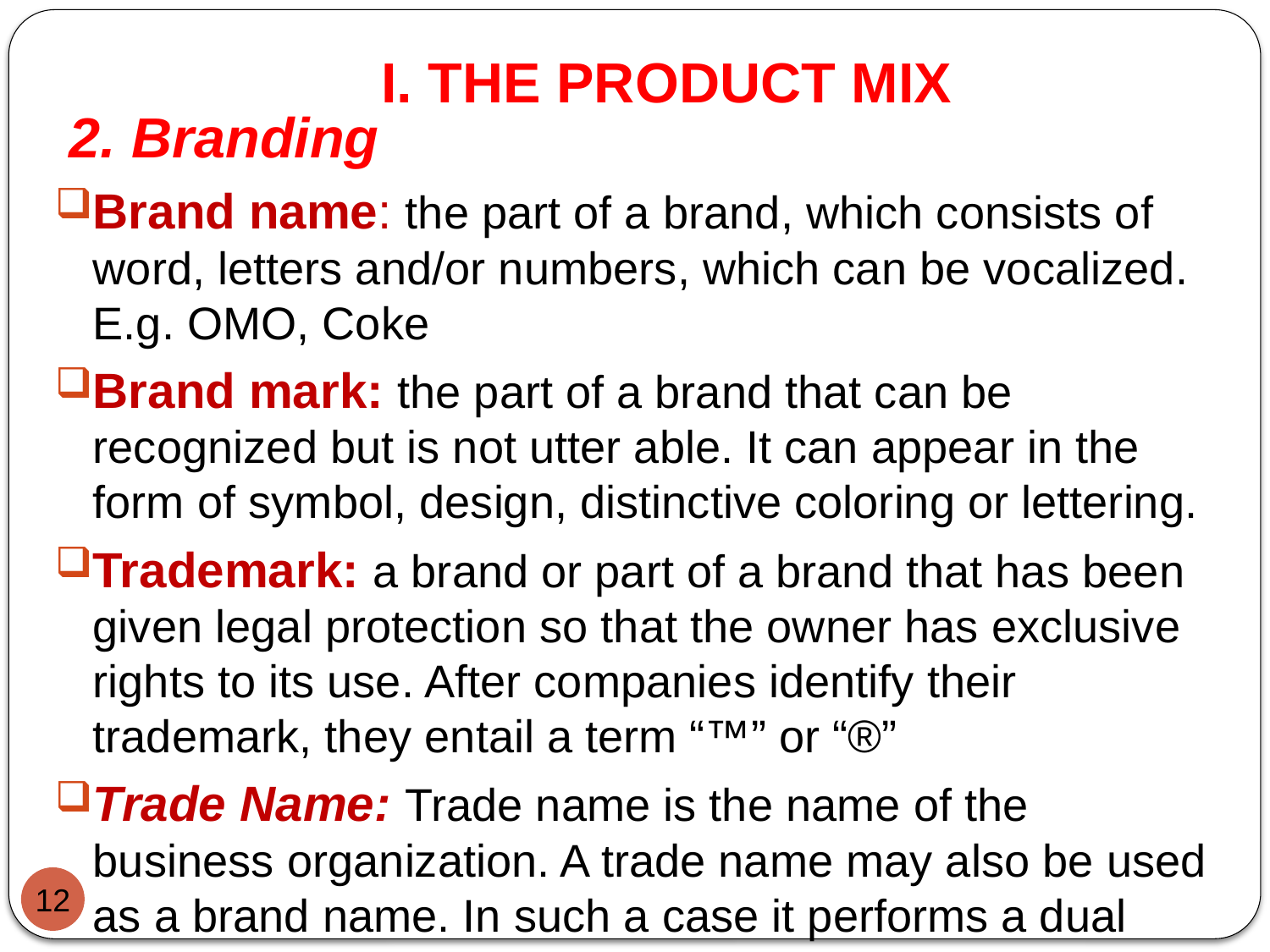

# I. THE PRODUCT MIX
 2. Branding
Brand name: the part of a brand, which consists of word, letters and/or numbers, which can be vocalized. E.g. OMO, Coke
Brand mark: the part of a brand that can be recognized but is not utter able. It can appear in the form of symbol, design, distinctive coloring or lettering.
Trademark: a brand or part of a brand that has been given legal protection so that the owner has exclusive rights to its use. After companies identify their trademark, they entail a term “™” or “®”
Trade Name: Trade name is the name of the business organization. A trade name may also be used as a brand name. In such a case it performs a dual function. It gives identification to the product as well as the manufacturer

12